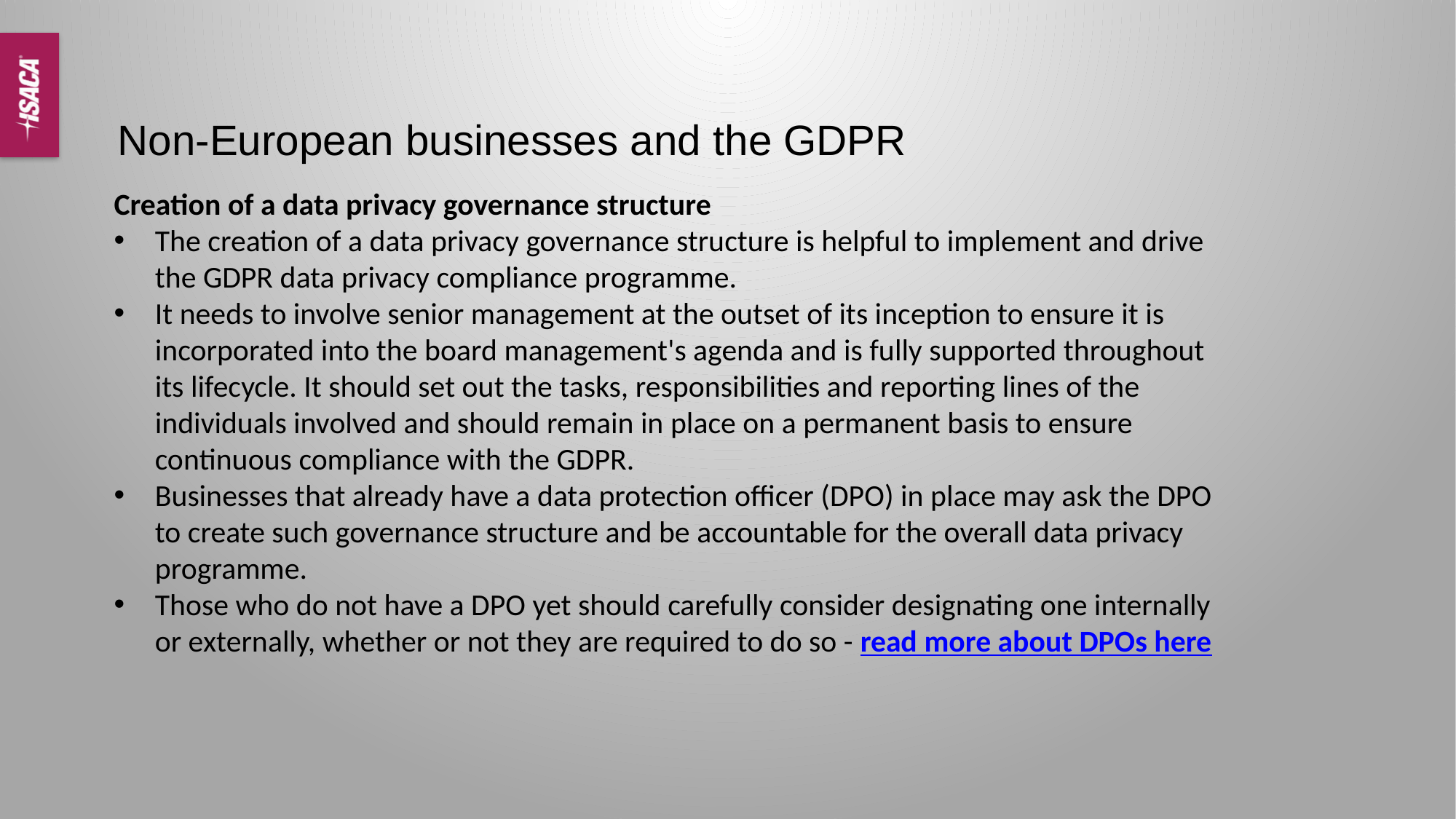

# Non-European businesses and the GDPR
Creation of a data privacy governance structure
The creation of a data privacy governance structure is helpful to implement and drive the GDPR data privacy compliance programme.
It needs to involve senior management at the outset of its inception to ensure it is incorporated into the board management's agenda and is fully supported throughout its lifecycle. It should set out the tasks, responsibilities and reporting lines of the individuals involved and should remain in place on a permanent basis to ensure continuous compliance with the GDPR.
Businesses that already have a data protection officer (DPO) in place may ask the DPO to create such governance structure and be accountable for the overall data privacy programme.
Those who do not have a DPO yet should carefully consider designating one internally or externally, whether or not they are required to do so - read more about DPOs here